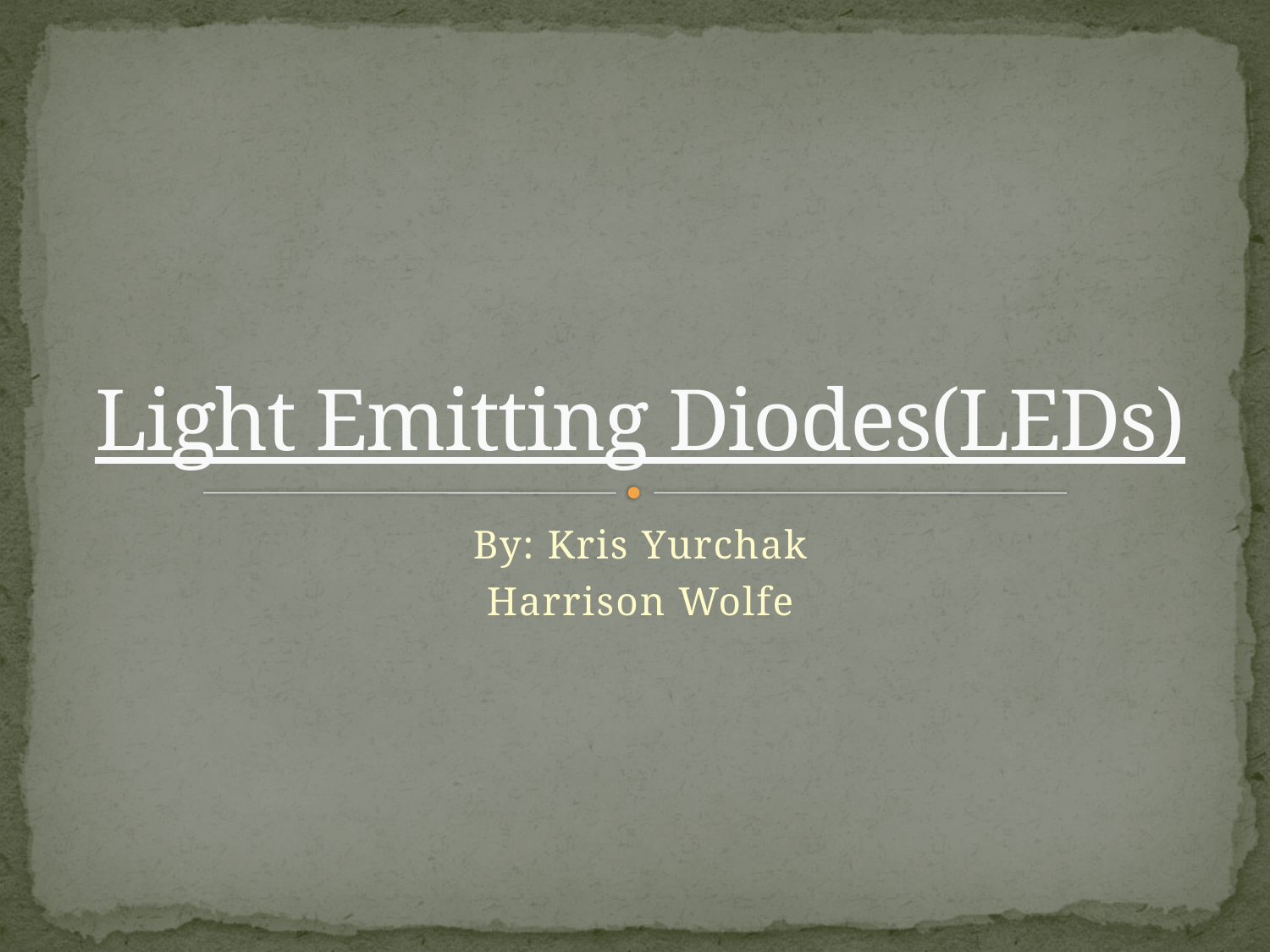

# Light Emitting Diodes(LEDs)
By: Kris Yurchak
Harrison Wolfe